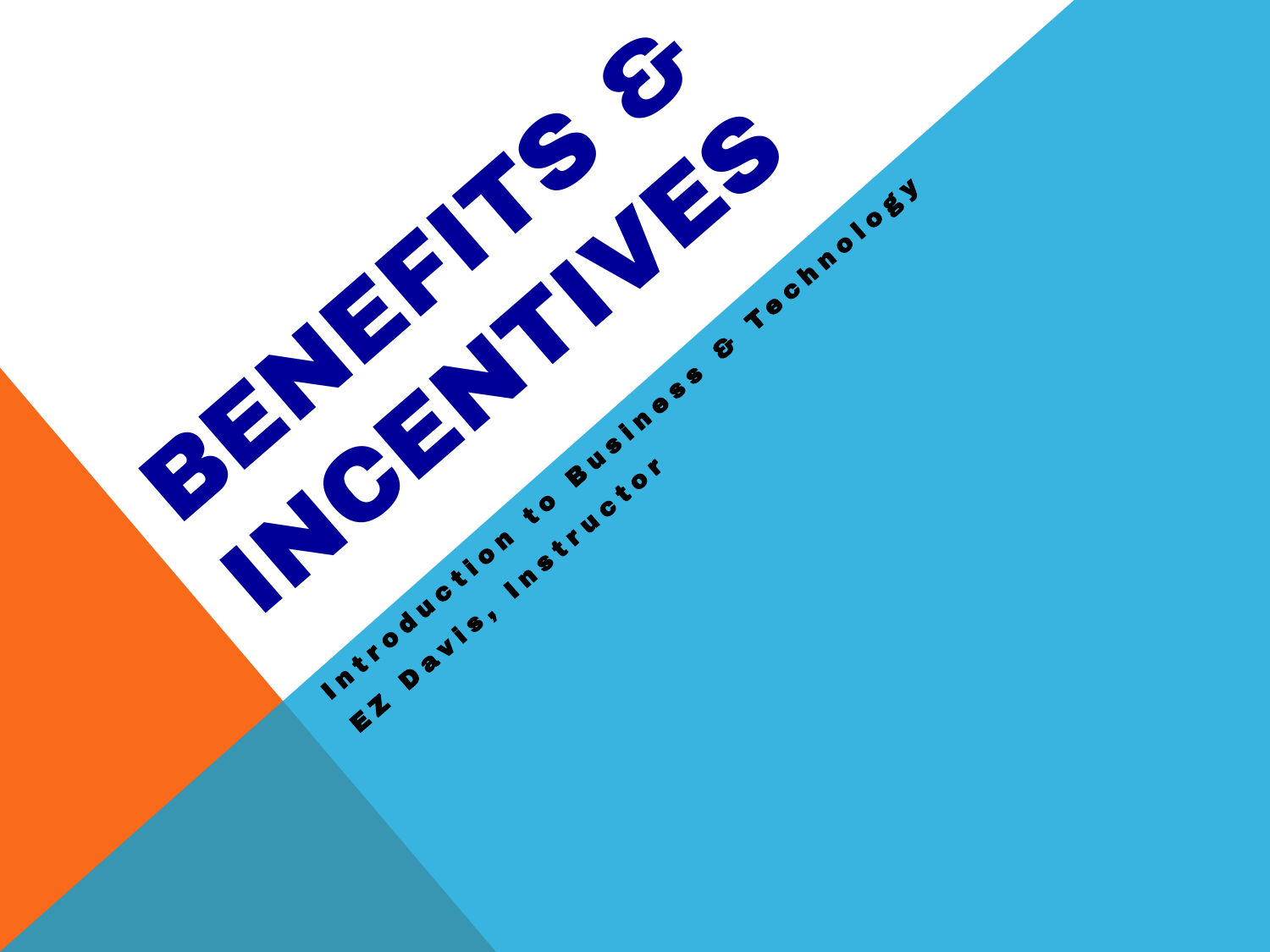

# Benefits & Incentives

Introduction to Business & Technology
EZ Davis, Instructor